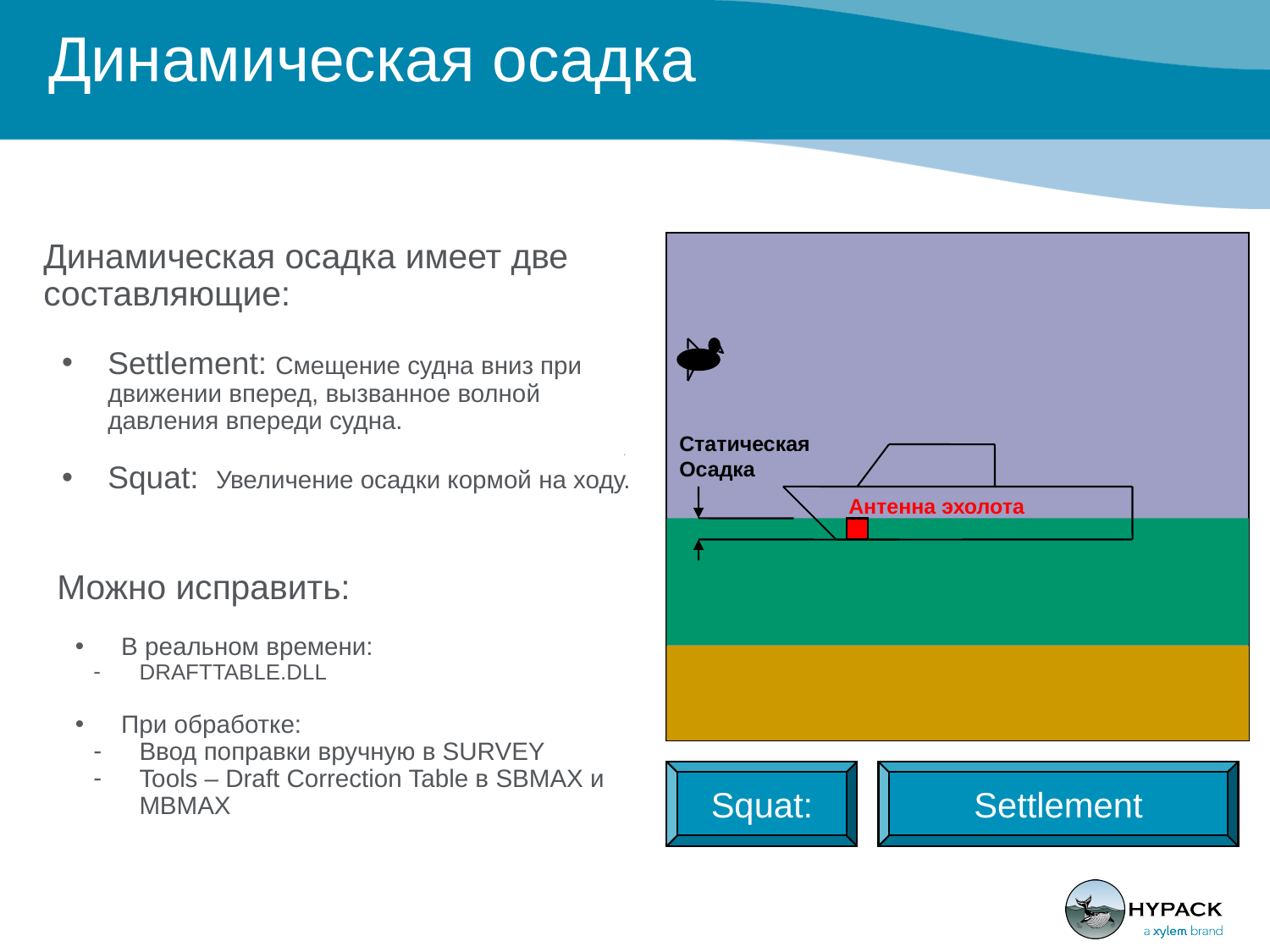

# Динамическая осадка
Динамическая осадка имеет две составляющие:

Settlement: Смещение судна вниз при движении вперед, вызванное волной давления впереди судна.

Squat:  Увеличение осадки кормой на ходу.

Можно исправить:

В реальном времени:
DRAFTTABLE.DLL

При обработке:
Ввод поправки вручную в SURVEY
Tools – Draft Correction Table в SBMAX и MBMAX

Статическая Осадка

Антенна эхолота

Squat:
Settlement